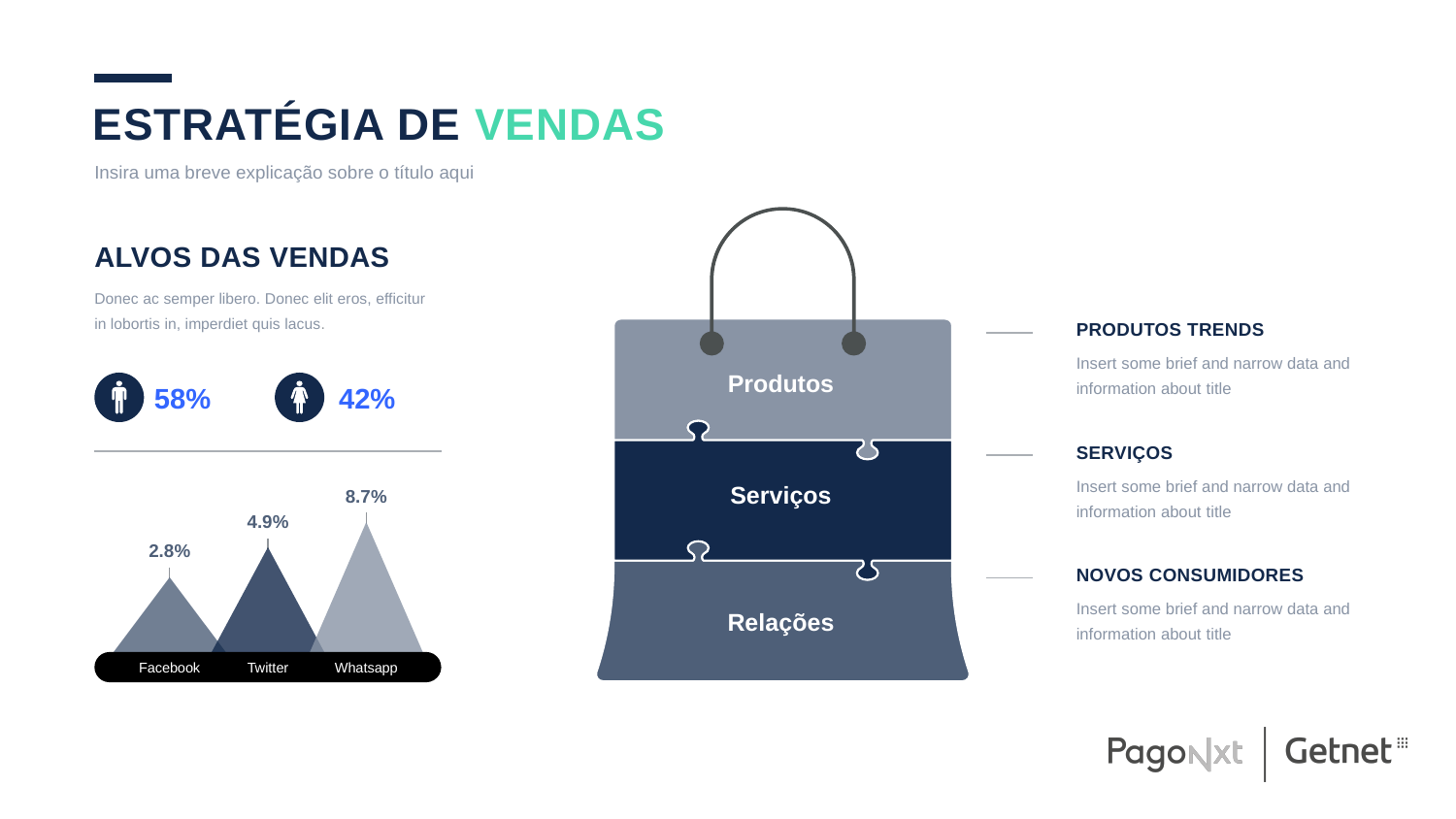

ESTRATÉGIA DE VENDAS
Insira uma breve explicação sobre o título aqui

ALVOS DAS VENDAS
Donec ac semper libero. Donec elit eros, efficitur in lobortis in, imperdiet quis lacus.
PRODUTOS TRENDS
Insert some brief and narrow data and information about title
Produtos

58%
42%
SERVIÇOS
Insert some brief and narrow data and information about title
Serviços
8.7%
4.9%

2.8%

NOVOS CONSUMIDORES

Insert some brief and narrow data and information about title
Relações

Facebook
Twitter
Whatsapp